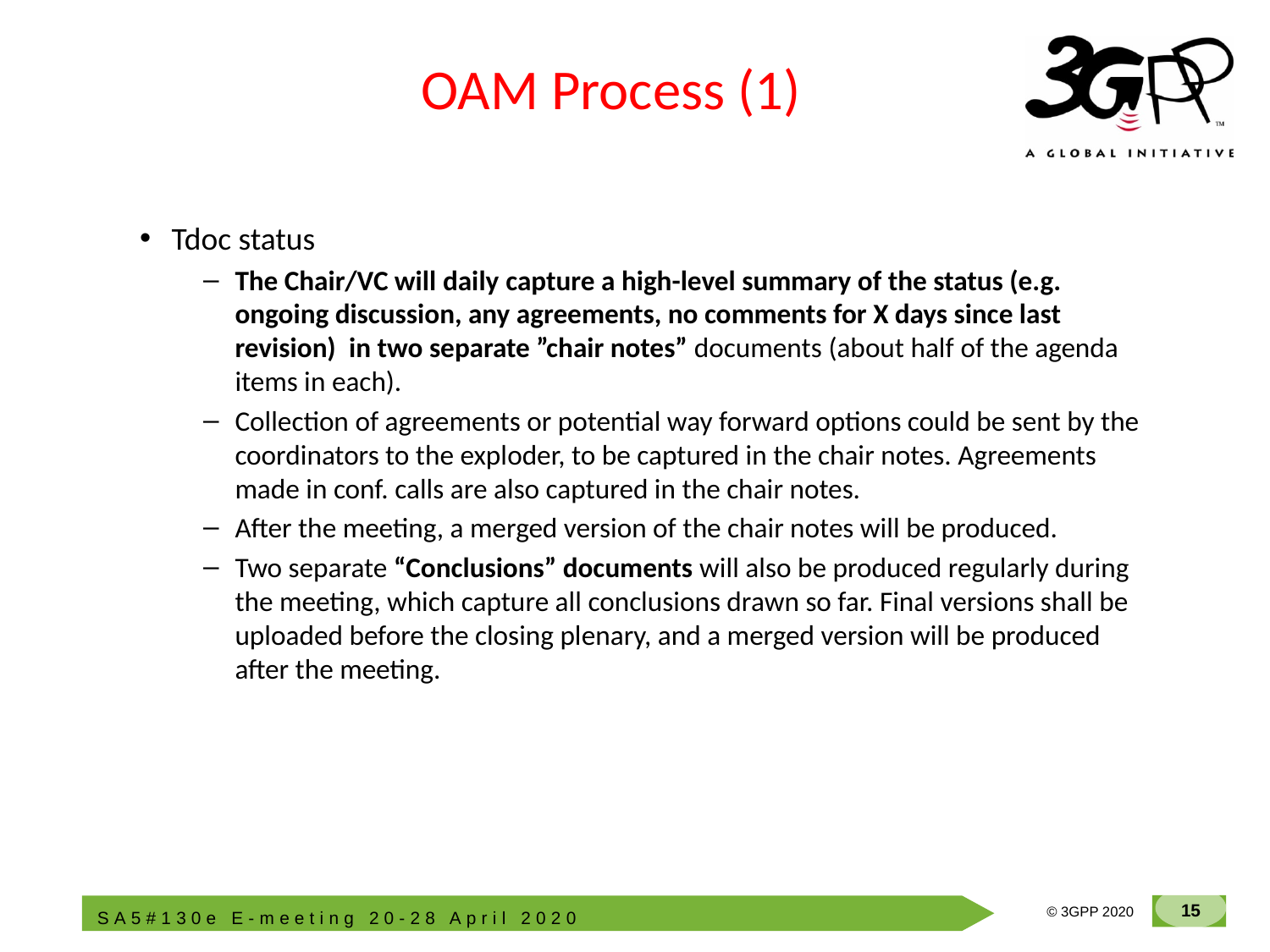

# OAM Process (1)
Tdoc status
The Chair/VC will daily capture a high-level summary of the status (e.g. ongoing discussion, any agreements, no comments for X days since last revision)  in two separate ”chair notes” documents (about half of the agenda items in each).
Collection of agreements or potential way forward options could be sent by the coordinators to the exploder, to be captured in the chair notes. Agreements made in conf. calls are also captured in the chair notes.
After the meeting, a merged version of the chair notes will be produced.
Two separate “Conclusions” documents will also be produced regularly during the meeting, which capture all conclusions drawn so far. Final versions shall be uploaded before the closing plenary, and a merged version will be produced after the meeting.